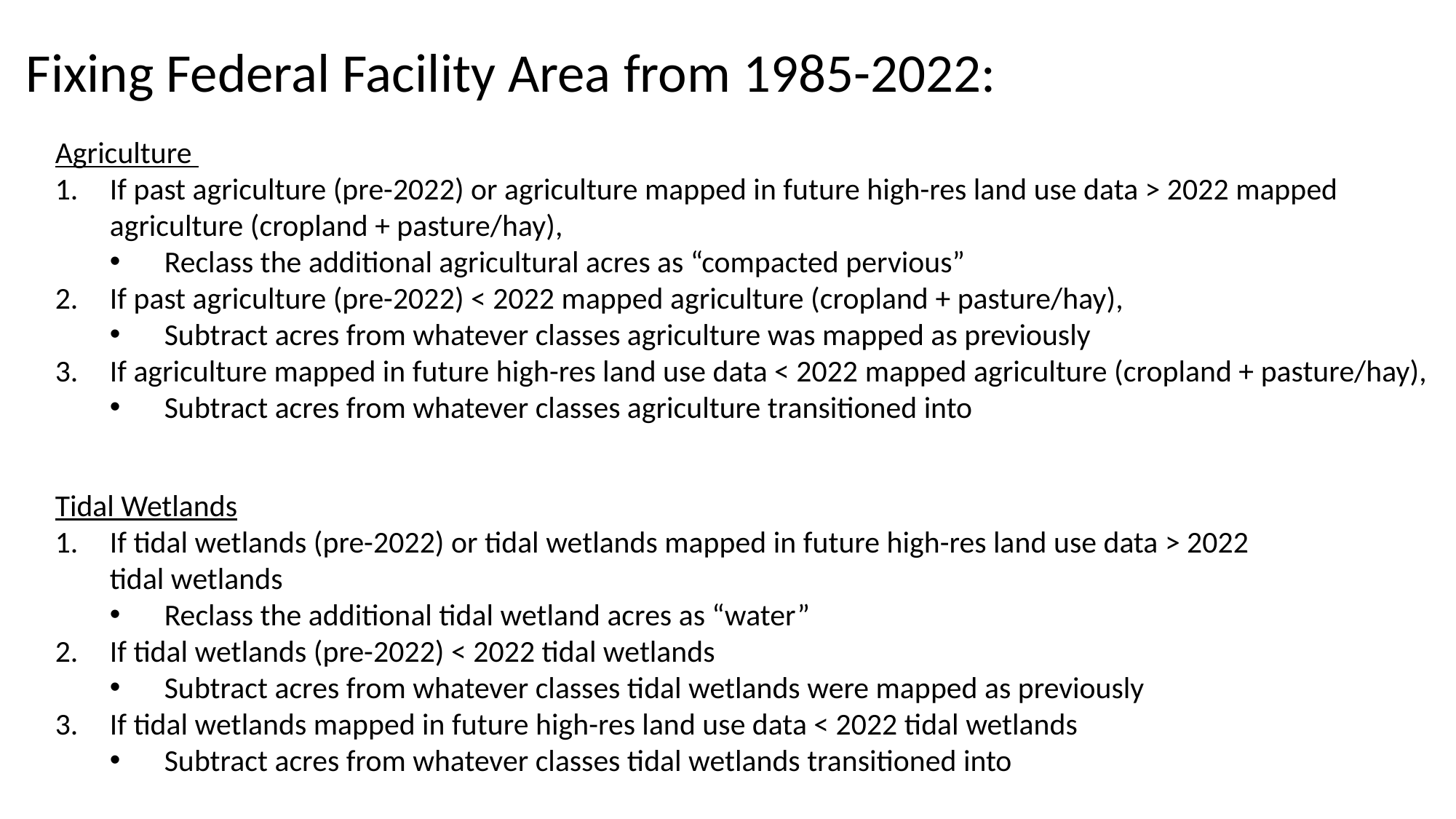

# Fixing Federal Facility Area from 1985-2022:
Agriculture
If past agriculture (pre-2022) or agriculture mapped in future high-res land use data > 2022 mapped agriculture (cropland + pasture/hay),
Reclass the additional agricultural acres as “compacted pervious”
If past agriculture (pre-2022) < 2022 mapped agriculture (cropland + pasture/hay),
Subtract acres from whatever classes agriculture was mapped as previously
If agriculture mapped in future high-res land use data < 2022 mapped agriculture (cropland + pasture/hay),
Subtract acres from whatever classes agriculture transitioned into

Tidal Wetlands
If tidal wetlands (pre-2022) or tidal wetlands mapped in future high-res land use data > 2022 tidal wetlands
Reclass the additional tidal wetland acres as “water”
If tidal wetlands (pre-2022) < 2022 tidal wetlands
Subtract acres from whatever classes tidal wetlands were mapped as previously
If tidal wetlands mapped in future high-res land use data < 2022 tidal wetlands
Subtract acres from whatever classes tidal wetlands transitioned into